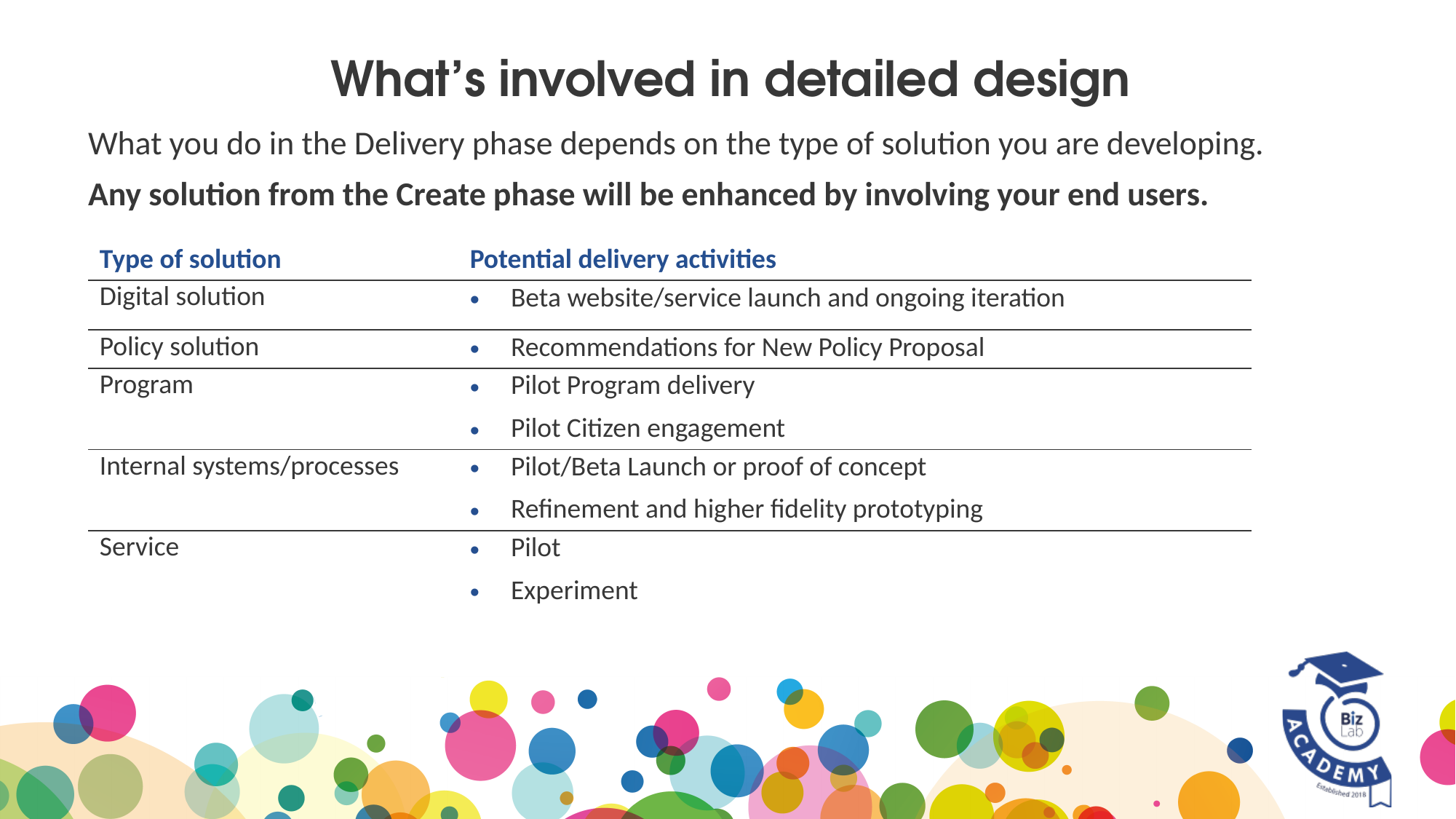

# What’s involved in detailed design
What you do in the Delivery phase depends on the type of solution you are developing.
Any solution from the Create phase will be enhanced by involving your end users.

| Type of solution | Potential delivery activities |
| --- | --- |
| Digital solution | Beta website/service launch and ongoing iteration |
| Policy solution | Recommendations for New Policy Proposal |
| Program | Pilot Program delivery Pilot Citizen engagement |
| Internal systems/processes | Pilot/Beta Launch or proof of concept Refinement and higher fidelity prototyping |
| Service | Pilot Experiment |